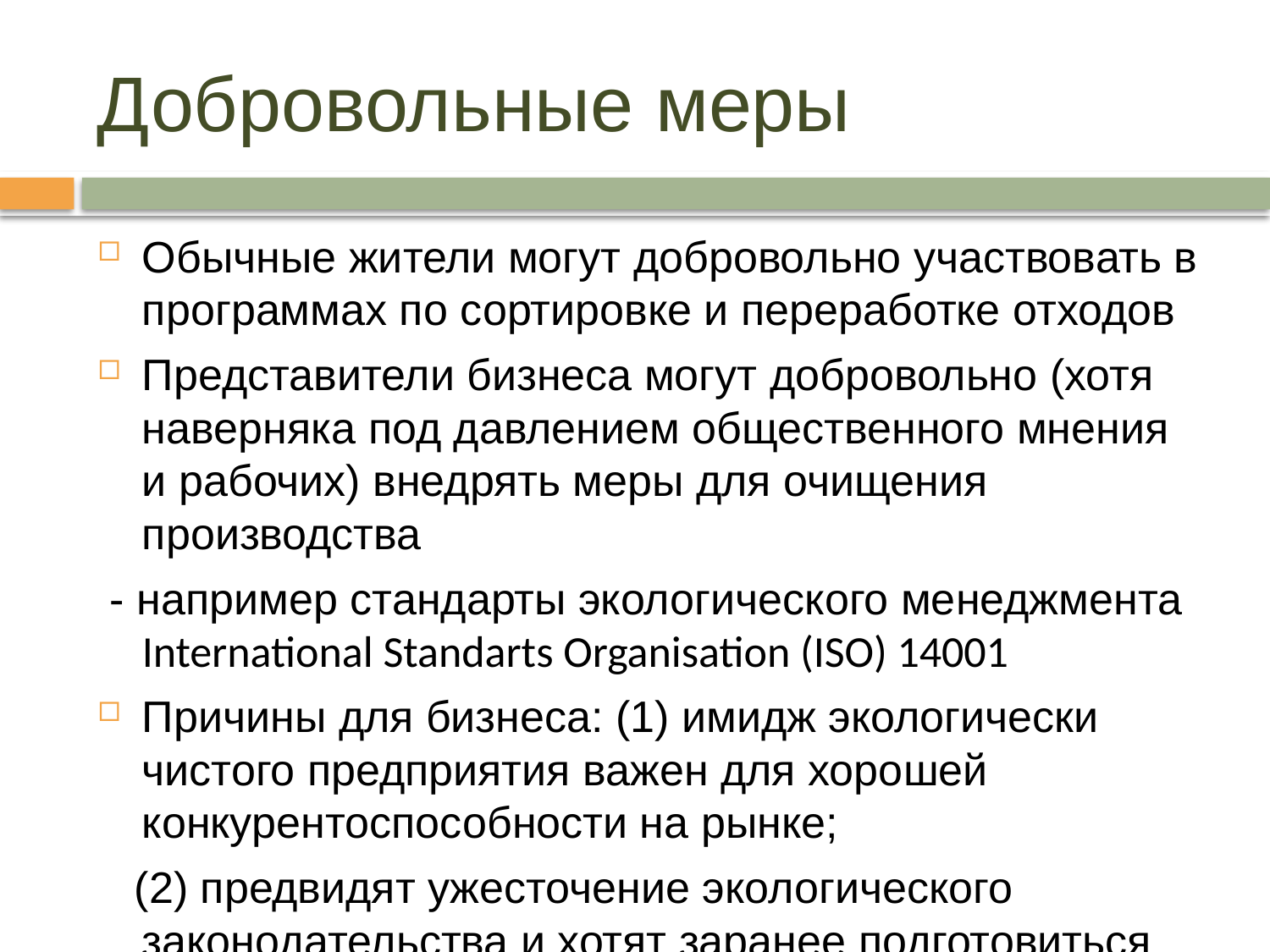

# Добровольные меры
Обычные жители могут добровольно участвовать в программах по сортировке и переработке отходов
Представители бизнеса могут добровольно (хотя наверняка под давлением общественного мнения и рабочих) внедрять меры для очищения производства
 - например стандарты экологического менеджмента International Standarts Organisation (ISO) 14001
Причины для бизнеса: (1) имидж экологически чистого предприятия важен для хорошей конкурентоспособности на рынке;
   (2) предвидят ужесточение экологического законодательства и хотят заранее подготовиться